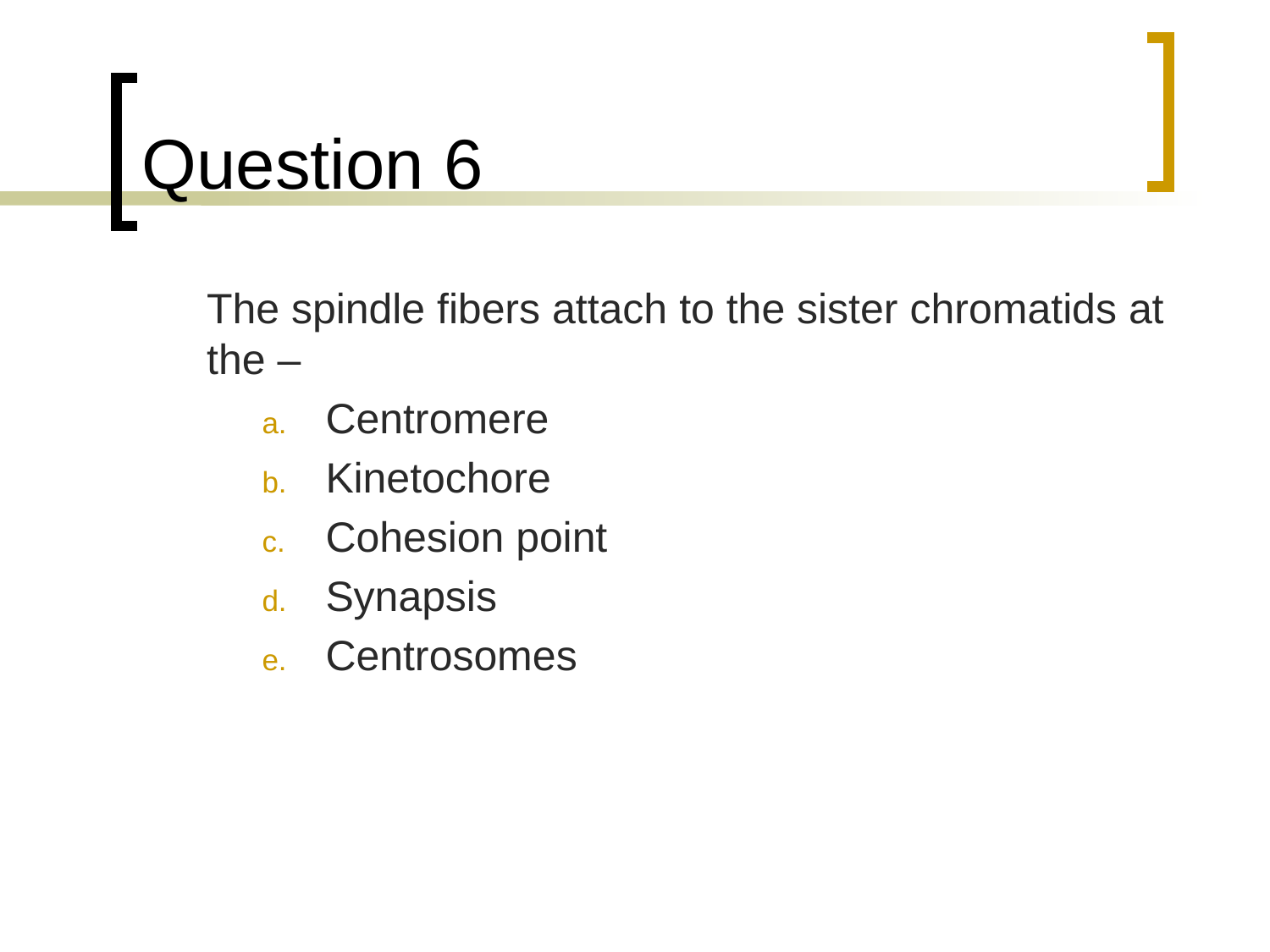

# Question 6
	The spindle fibers attach to the sister chromatids at the –
Centromere
Kinetochore
Cohesion point
Synapsis
Centrosomes